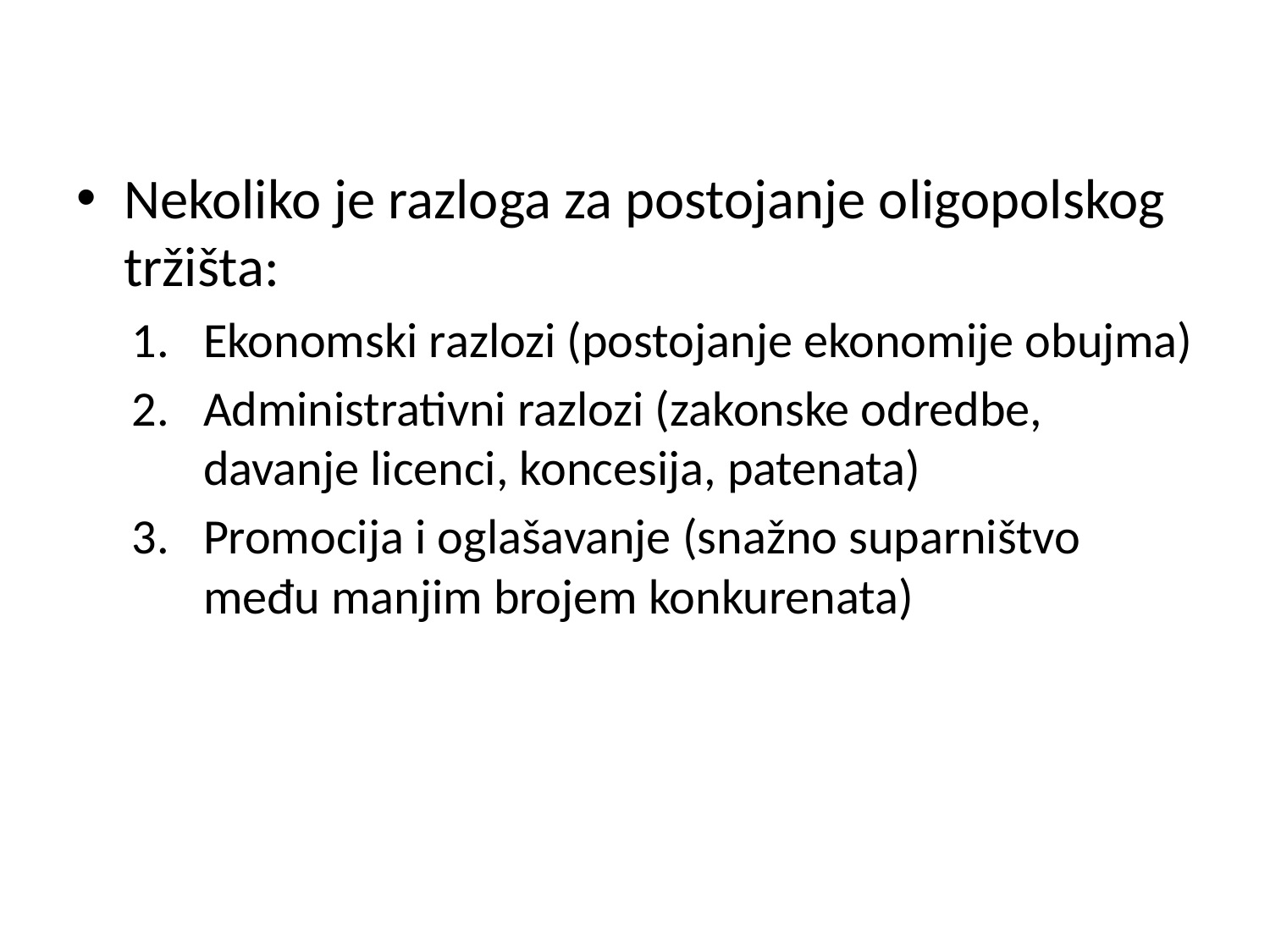

Nekoliko je razloga za postojanje oligopolskog tržišta:
Ekonomski razlozi (postojanje ekonomije obujma)
Administrativni razlozi (zakonske odredbe, davanje licenci, koncesija, patenata)
Promocija i oglašavanje (snažno suparništvo među manjim brojem konkurenata)